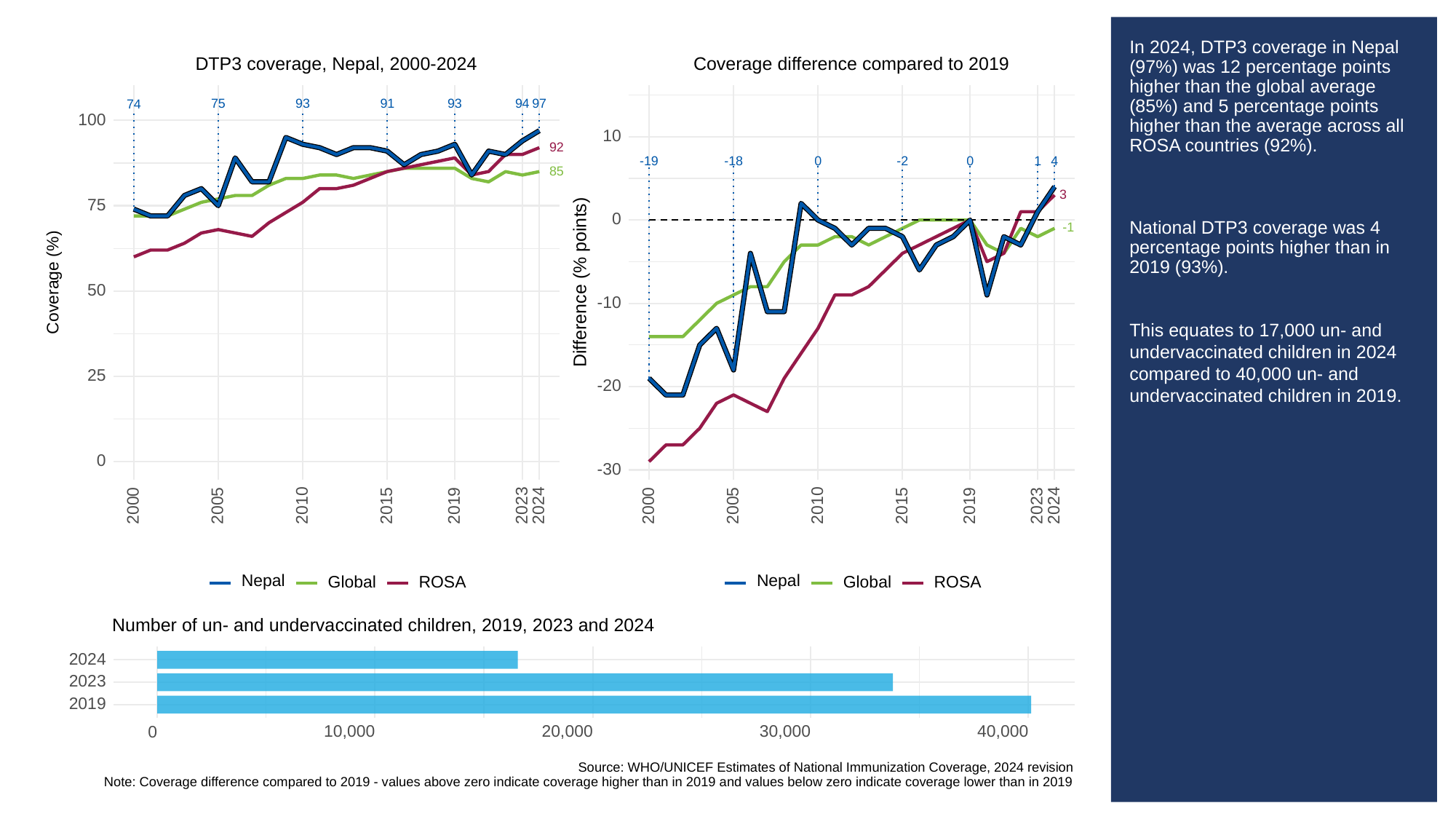

# In 2024, DTP3 coverage in Nepal (97%) was 12 percentage points higher than the global average (85%) and 5 percentage points higher than the average across all ROSA countries (92%).

National DTP3 coverage was 4 percentage points higher than in 2019 (93%).

This equates to 17,000 un- and undervaccinated children in 2024 compared to 40,000 un- and undervaccinated children in 2019.

Coverage difference compared to 2019
DTP3 coverage, Nepal, 2000-2024

93
93
91
94
97
75
74

100

10

92

-19
-18
0
0
-2
1
4

85

3

75

0

-1

Difference (% points)
Coverage (%)
50

-10

25

-20

0

-30

2023
2023
2000
2005
2010
2015
2019
2024
2000
2005
2010
2015
2019
2024
Nepal
Nepal
ROSA
ROSA
Global
Global

Number of un- and undervaccinated children, 2019, 2023 and 2024

2024

2023

2019

10,000
20,000
30,000
40,000
0
Source: WHO/UNICEF Estimates of National Immunization Coverage, 2024 revision
Note: Coverage difference compared to 2019 - values above zero indicate coverage higher than in 2019 and values below zero indicate coverage lower than in 2019